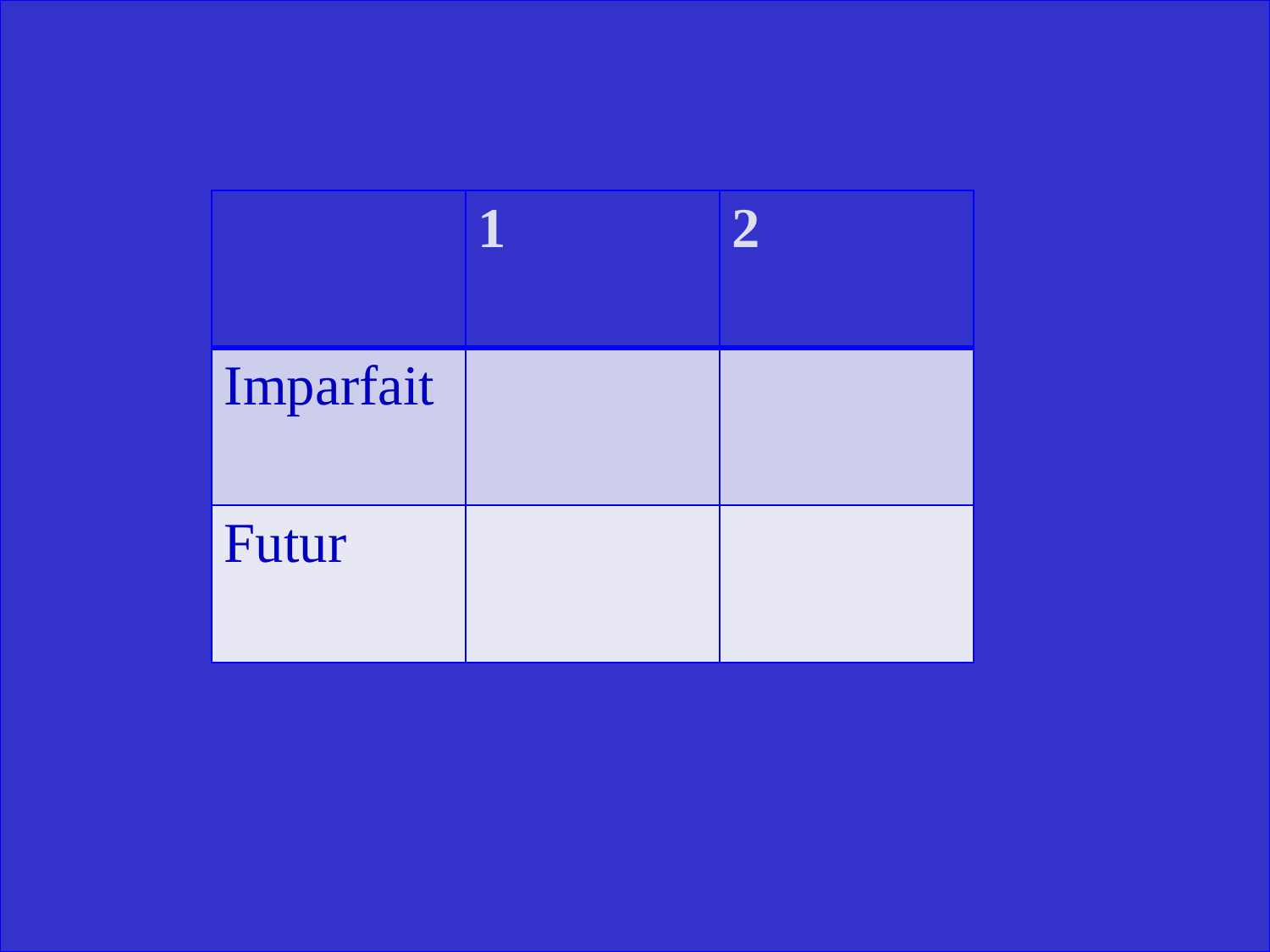

|  | 1 | 2 |
| --- | --- | --- |
| Imparfait |  |  |
| Futur |  |  |